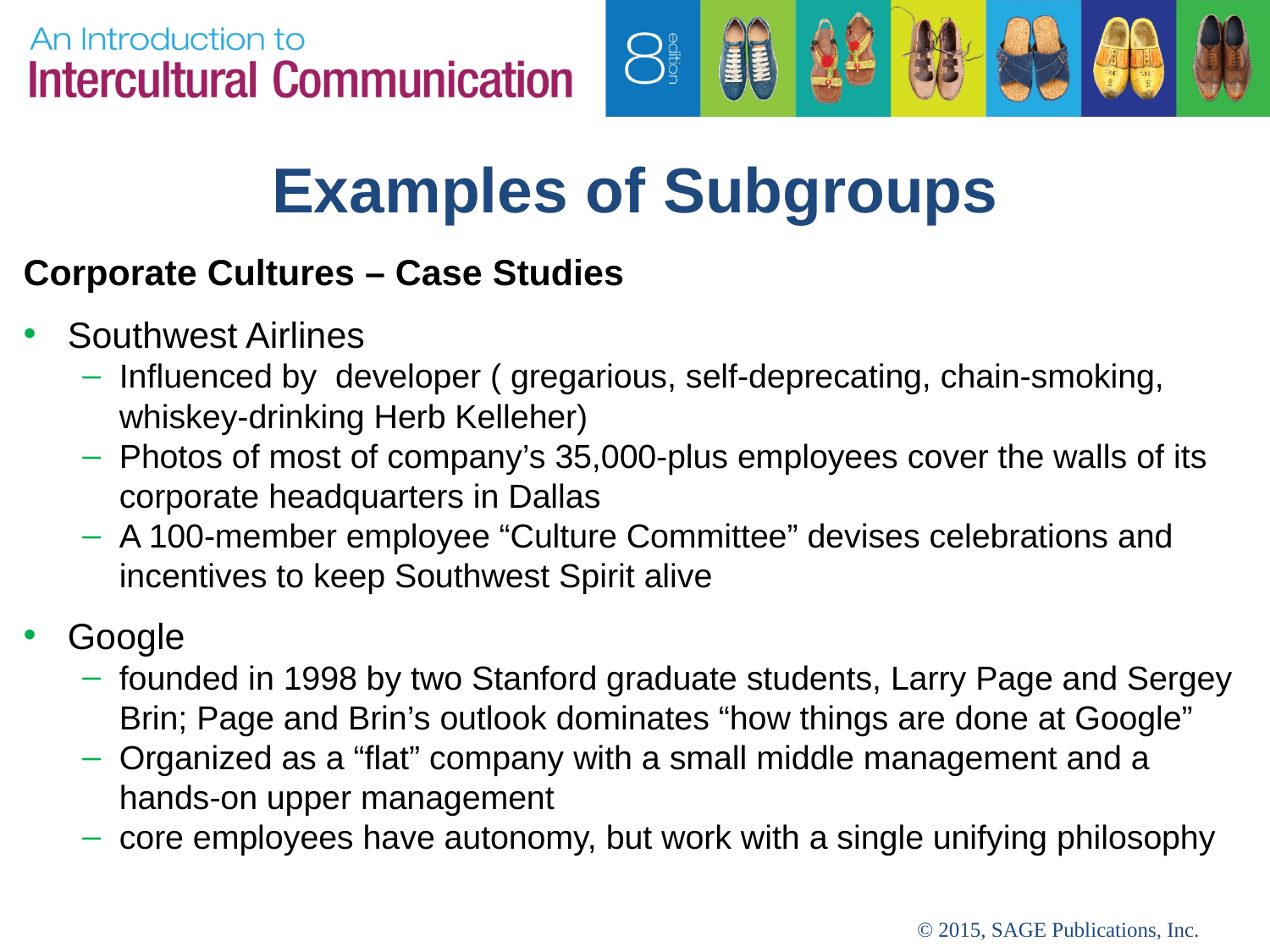

# Examples of Subgroups
Corporate Cultures – Case Studies
Southwest Airlines
Influenced by  developer ( gregarious, self-deprecating, chain-smoking, whiskey-drinking Herb Kelleher)
Photos of most of company’s 35,000-plus employees cover the walls of its corporate headquarters in Dallas
A 100-member employee “Culture Committee” devises celebrations and incentives to keep Southwest Spirit alive
Google
founded in 1998 by two Stanford graduate students, Larry Page and Sergey Brin; Page and Brin’s outlook dominates “how things are done at Google”
Organized as a “flat” company with a small middle management and a hands-on upper management
core employees have autonomy, but work with a single unifying philosophy
© 2015, SAGE Publications, Inc.